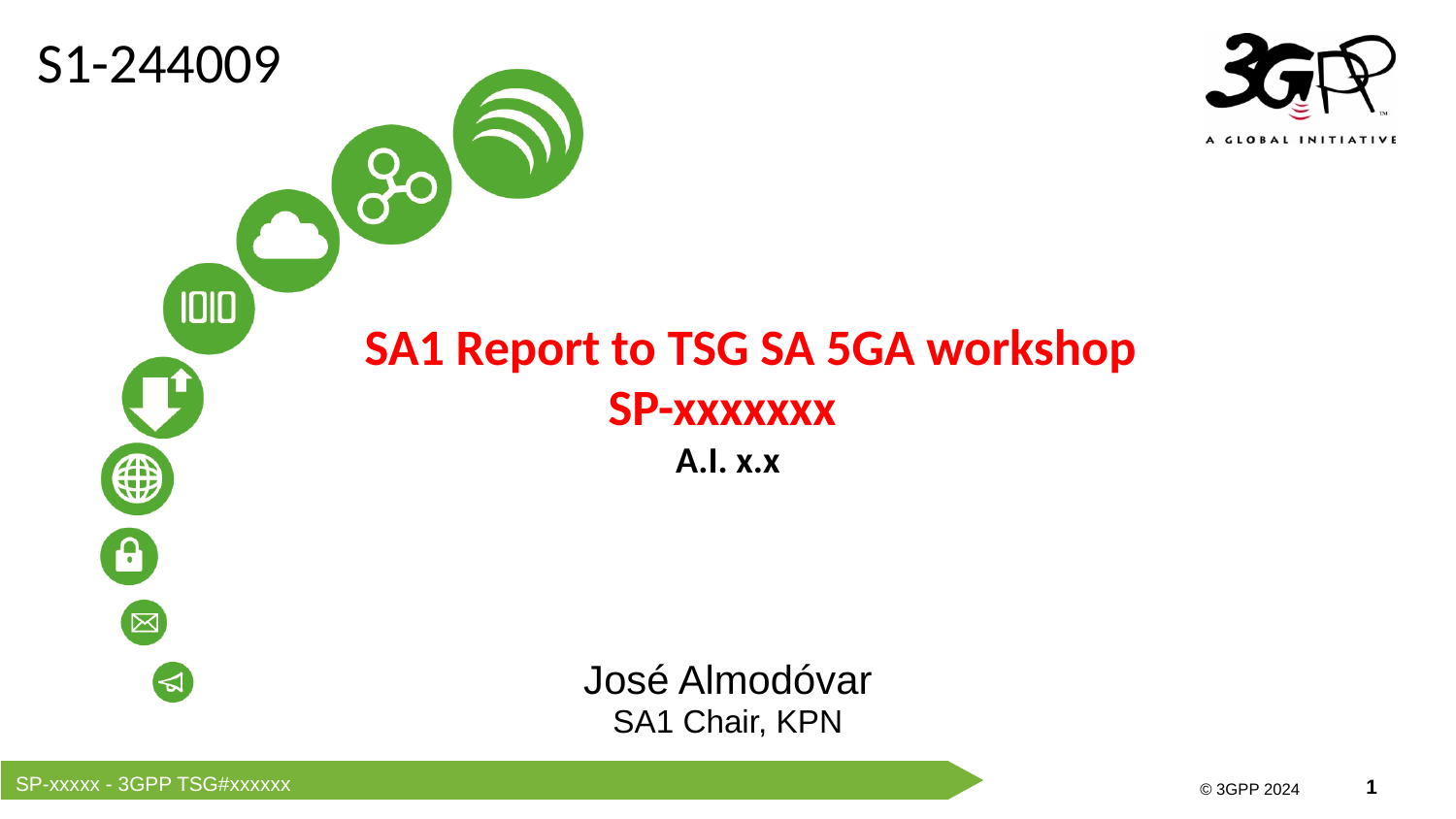

S1-244009
    SA1 Report to TSG SA 5GA workshop
SP-xxxxxxx
A.I. x.x
José Almodóvar
SA1 Chair, KPN

SP-xxxxx - 3GPP TSG#xxxxxx

© 3GPP 2024